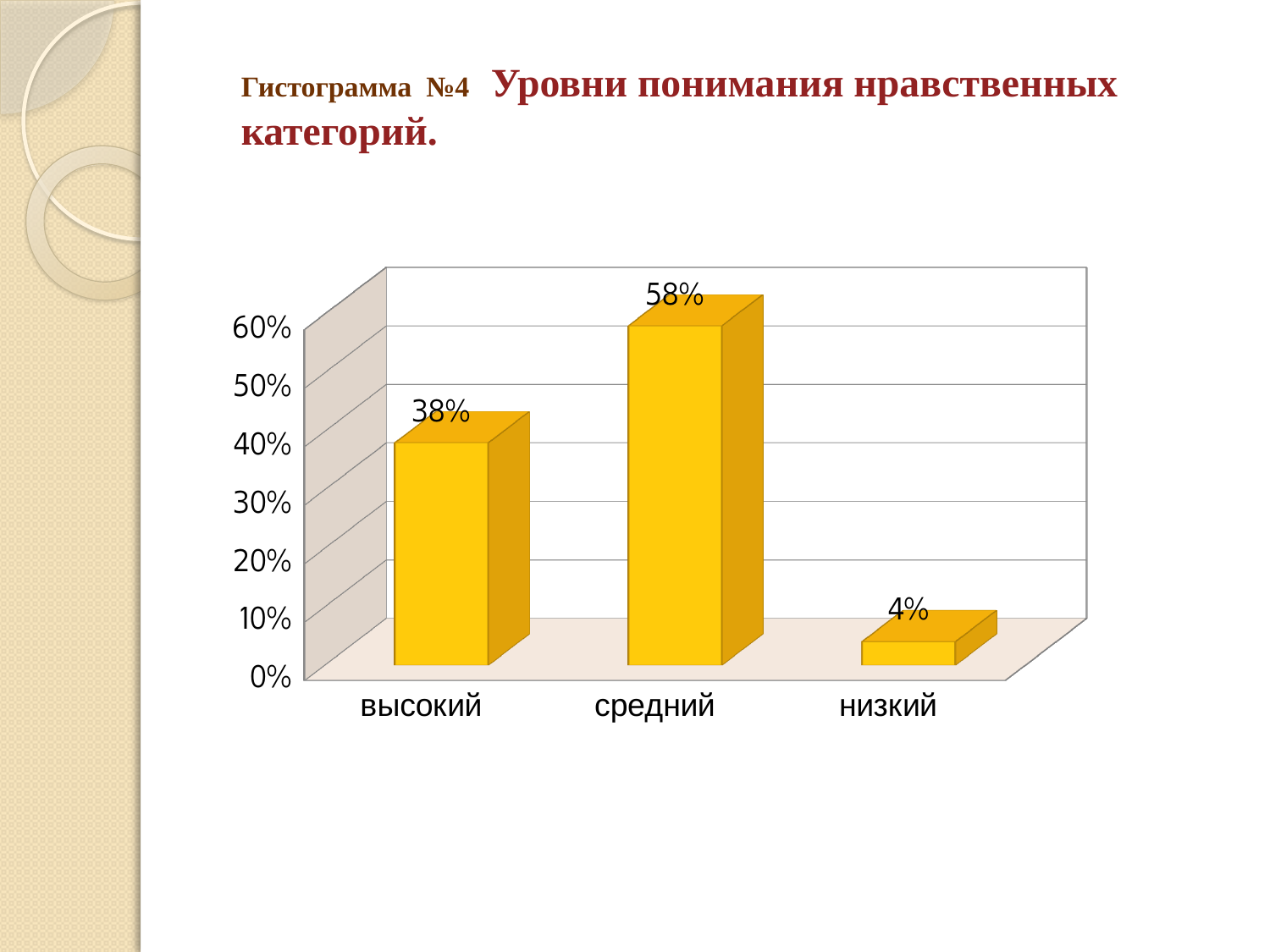

# Гистограмма  №4   Уровни понимания нравственных категорий.

[unsupported chart]